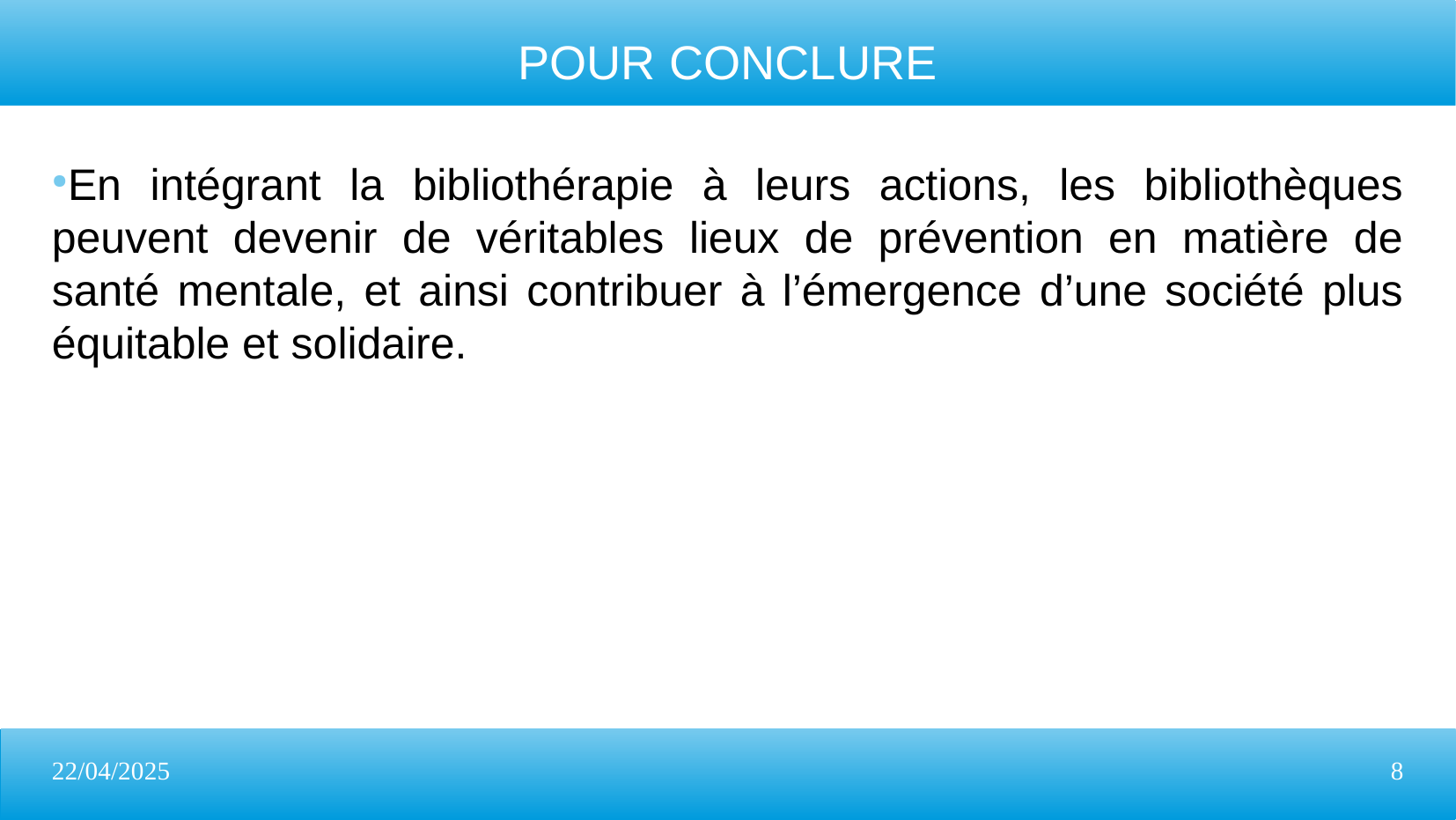

POUR CONCLURE
En intégrant la bibliothérapie à leurs actions, les bibliothèques peuvent devenir de véritables lieux de prévention en matière de santé mentale, et ainsi contribuer à l’émergence d’une société plus équitable et solidaire.
22/04/2025
8